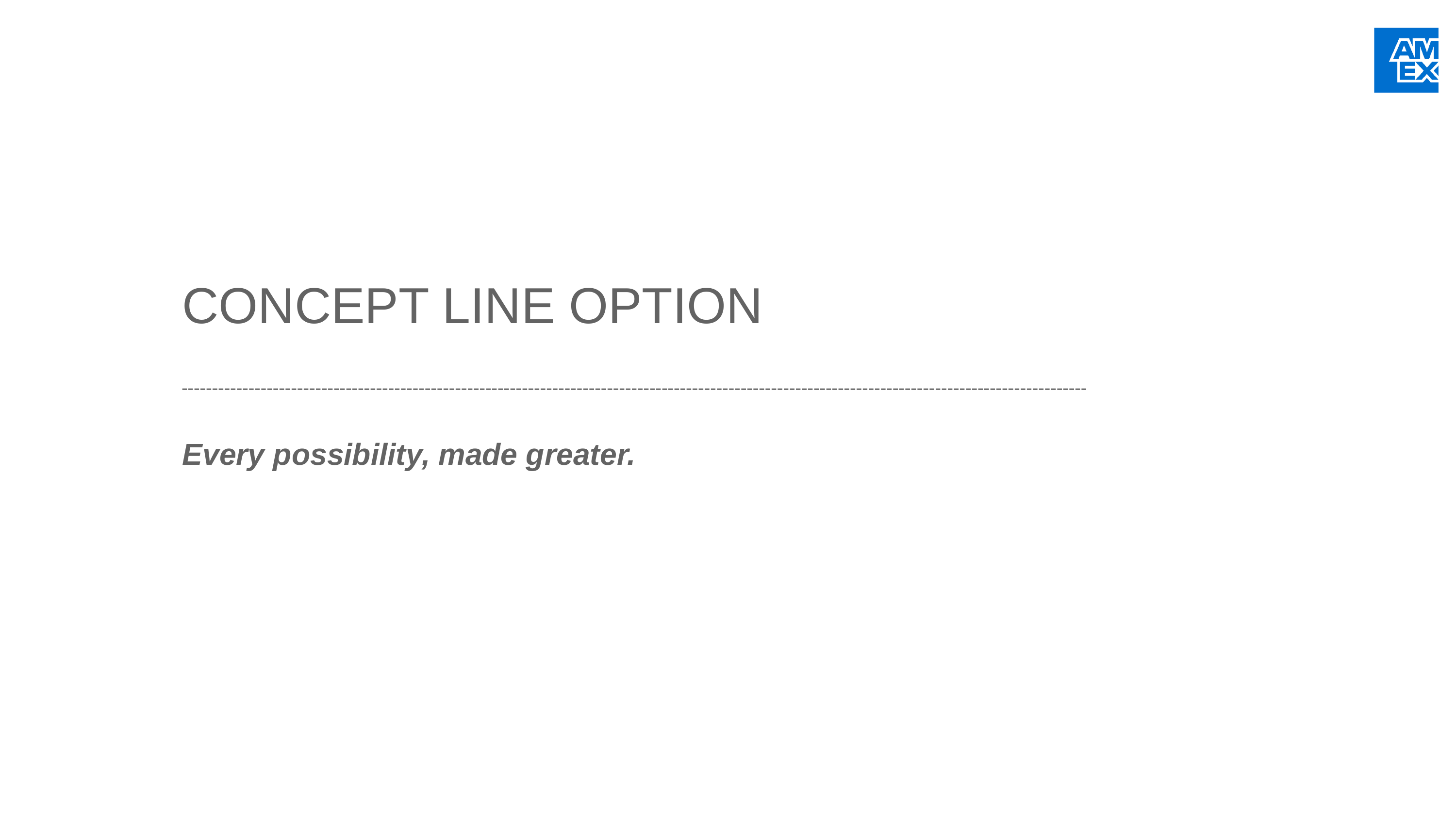

CONCEPT LINE OPTION

Every possibility, made greater.